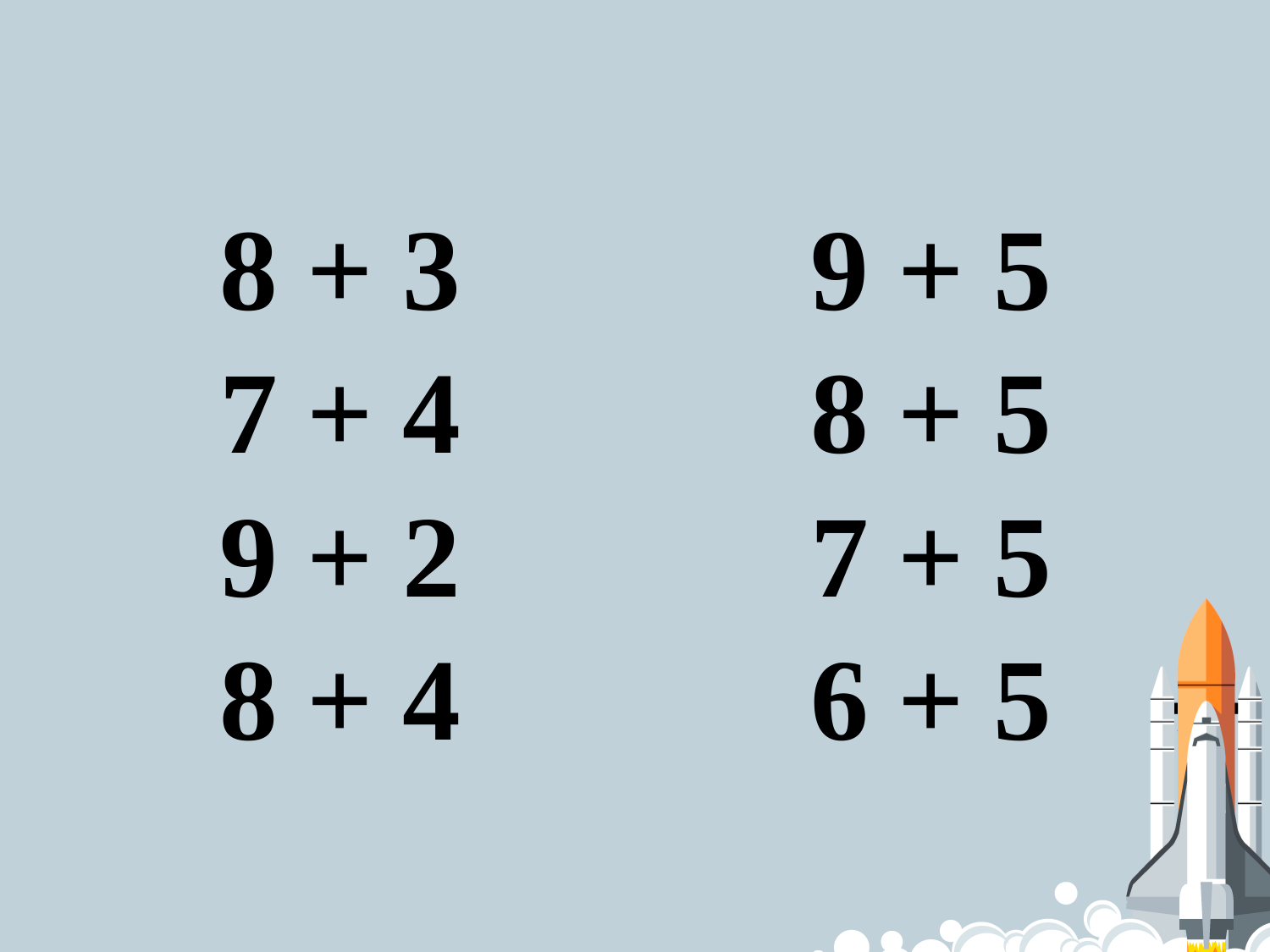

#
8 + 3            9 + 5
7 + 4            8 + 5
9 + 2            7 + 5
8 + 4            6 + 5